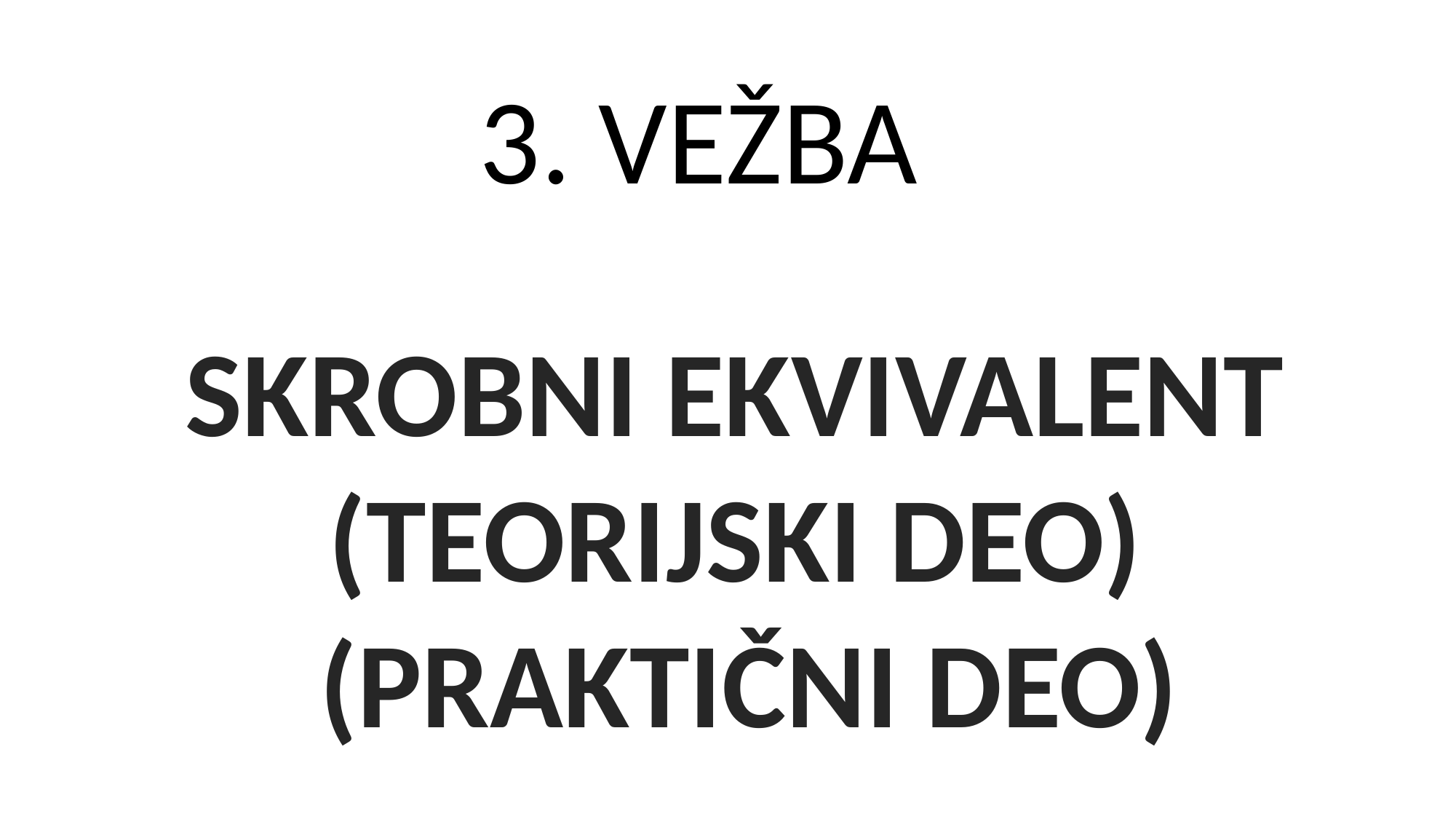

3. VEŽBA
SKROBNI EKVIVALENT
(TEORIJSKI DEO)
(PRAKTIČNI DEO)